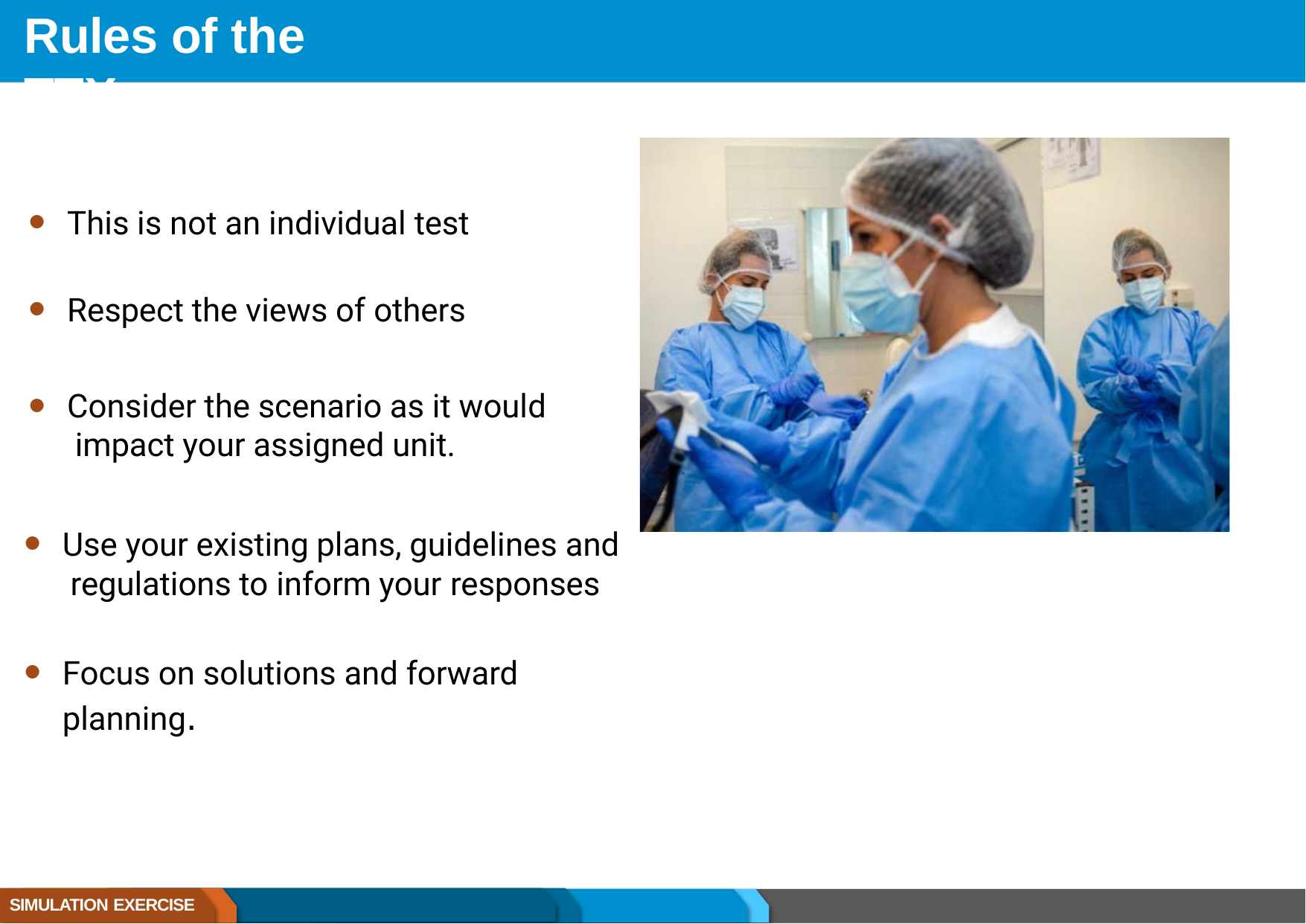

# Rules of the TTX

This is not an individual test

Respect the views of others

Consider the scenario as it would  impact your assigned unit.

Use your existing plans, guidelines and  regulations to inform your responses

Focus on solutions and forward planning.
SIMULATION EXERCISE